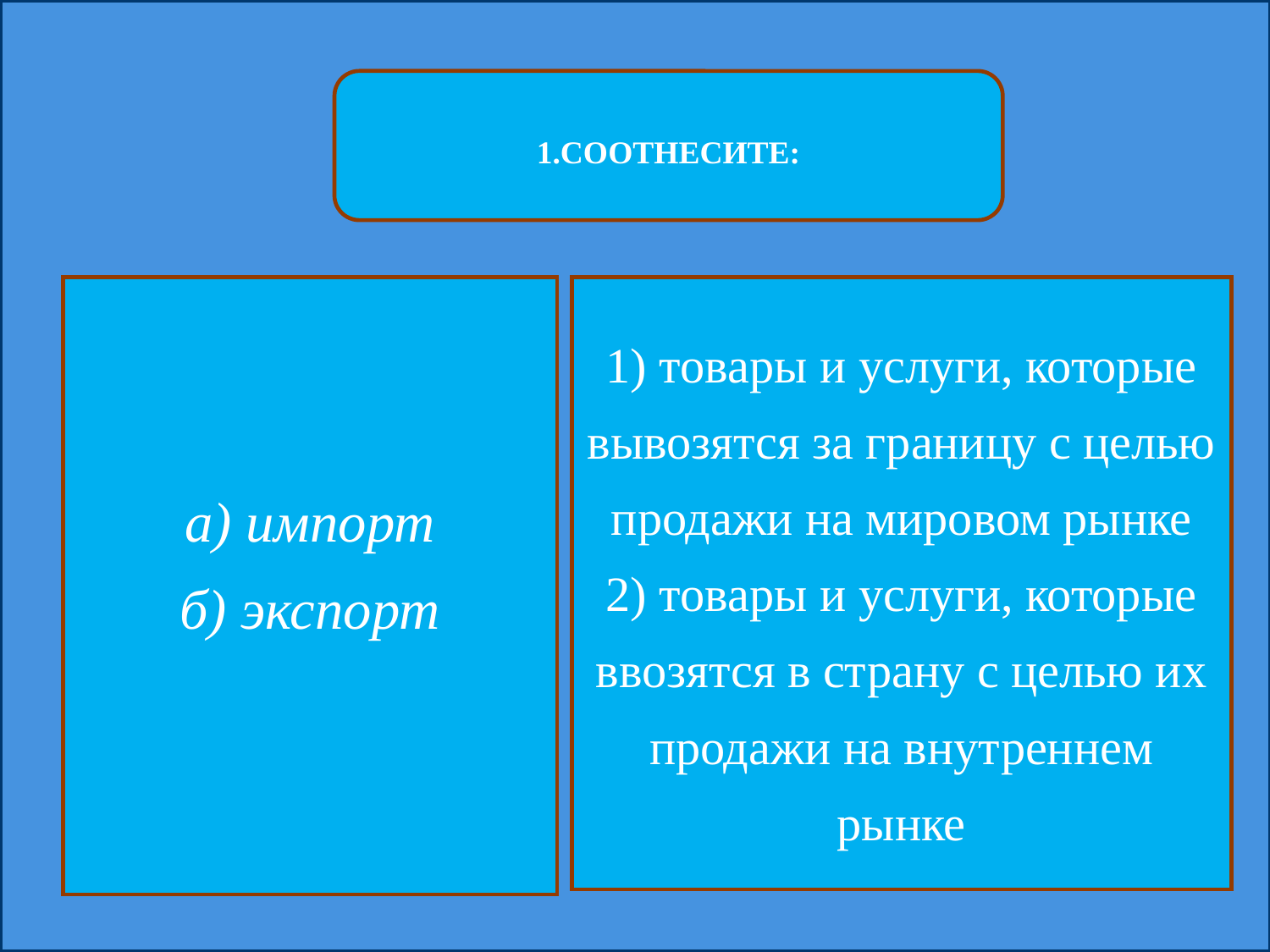

1.СООТНЕСИТЕ:
а) импорт
б) экспорт

1) товары и услуги, которые вывозятся за границу с целью продажи на мировом рынке
2) товары и услуги, которые ввозятся в страну с целью их продажи на внутреннем рынке